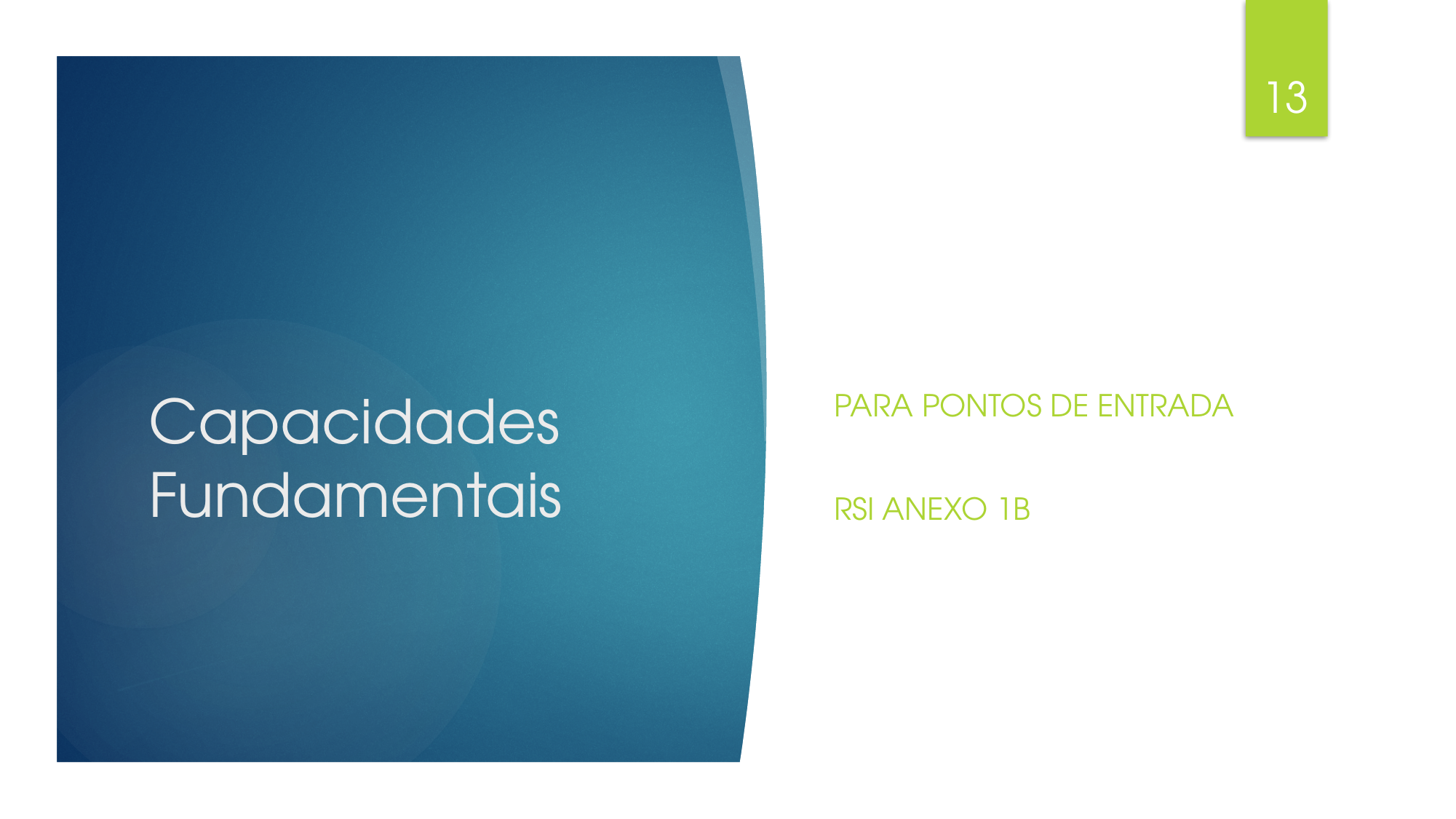

13
Para pontos de entrada

RSI Anexo 1B
# Capacidades Fundamentais